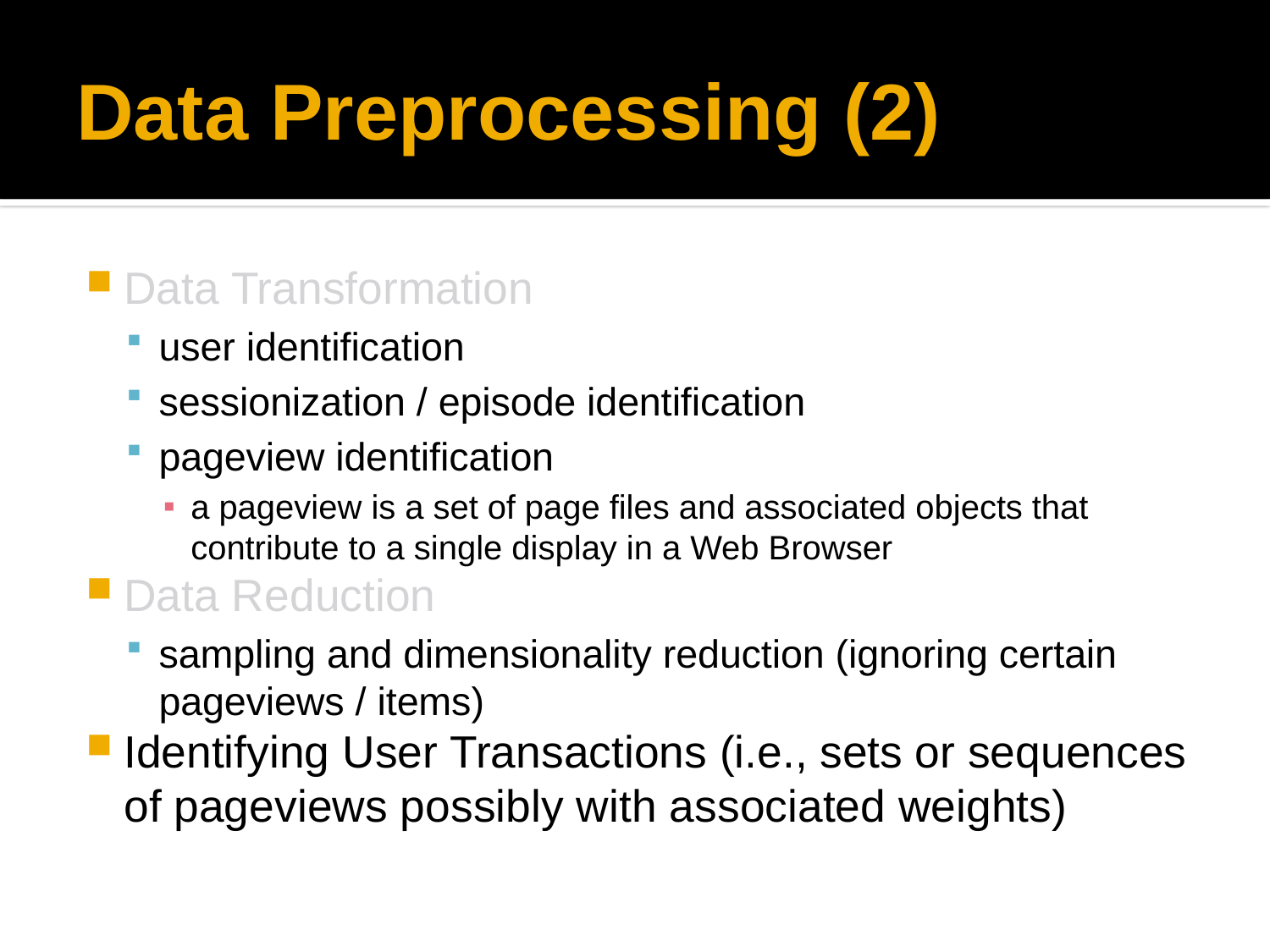

# Data Preprocessing (2)
Data Transformation
user identification
sessionization / episode identification
pageview identification
a pageview is a set of page files and associated objects that contribute to a single display in a Web Browser
Data Reduction
sampling and dimensionality reduction (ignoring certain pageviews / items)
Identifying User Transactions (i.e., sets or sequences of pageviews possibly with associated weights)